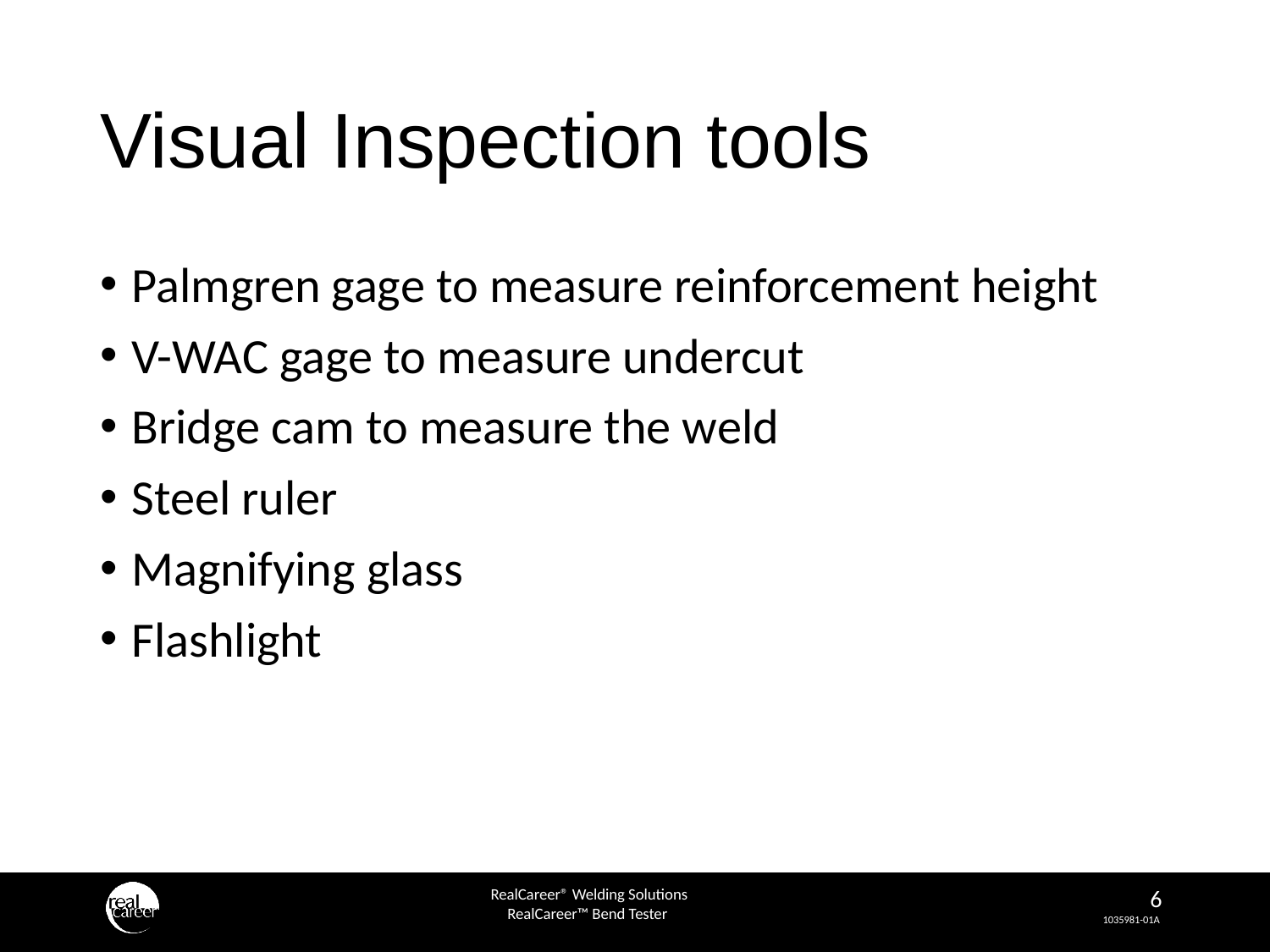

# Visual Inspection tools
Palmgren gage to measure reinforcement height
V-WAC gage to measure undercut
Bridge cam to measure the weld
Steel ruler
Magnifying glass
Flashlight